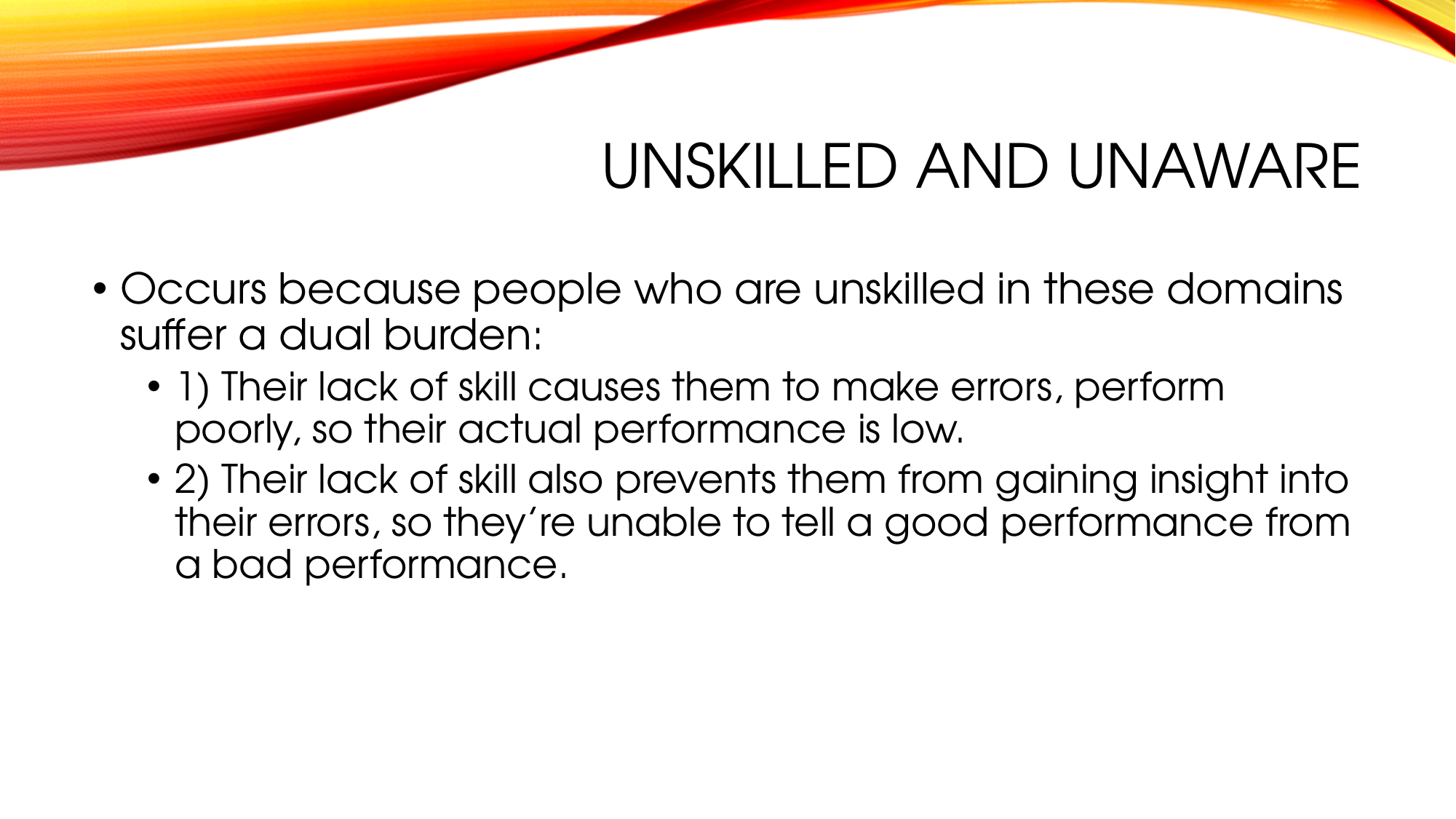

# Unskilled and unaware
Occurs because people who are unskilled in these domains suffer a dual burden:
1) Their lack of skill causes them to make errors, perform poorly, so their actual performance is low.
2) Their lack of skill also prevents them from gaining insight into their errors, so they’re unable to tell a good performance from a bad performance.